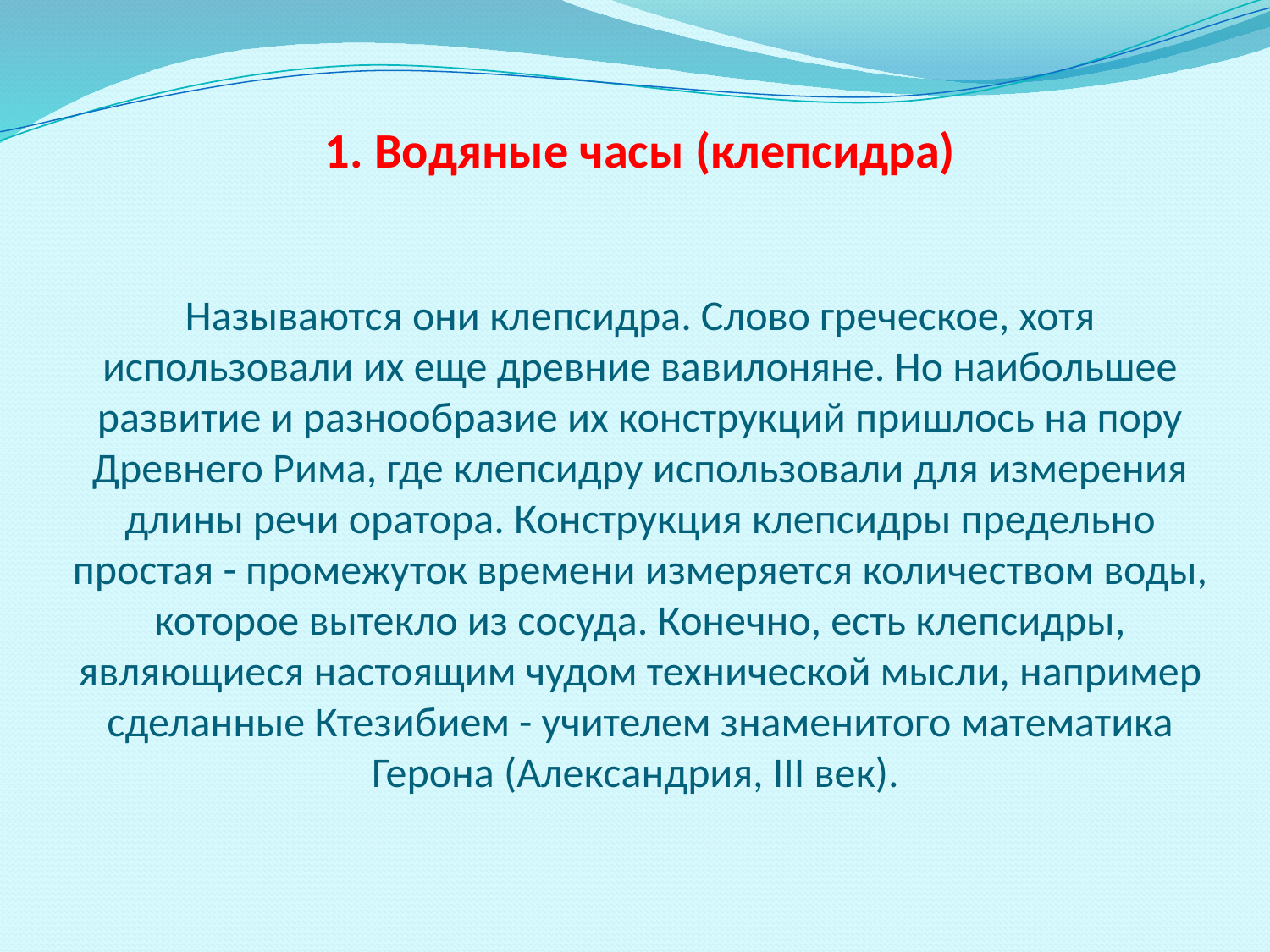

# 1. Водяные часы (клепсидра) Называются они клепсидра. Слово греческое, хотя использовали их еще древние вавилоняне. Но наибольшее развитие и разнообразие их конструкций пришлось на пору Древнего Рима, где клепсидру использовали для измерения длины речи оратора. Конструкция клепсидры предельно простая - промежуток времени измеряется количеством воды, которое вытекло из сосуда. Конечно, есть клепсидры, являющиеся настоящим чудом технической мысли, например сделанные Ктезибием - учителем знаменитого математика Герона (Александрия, III век).